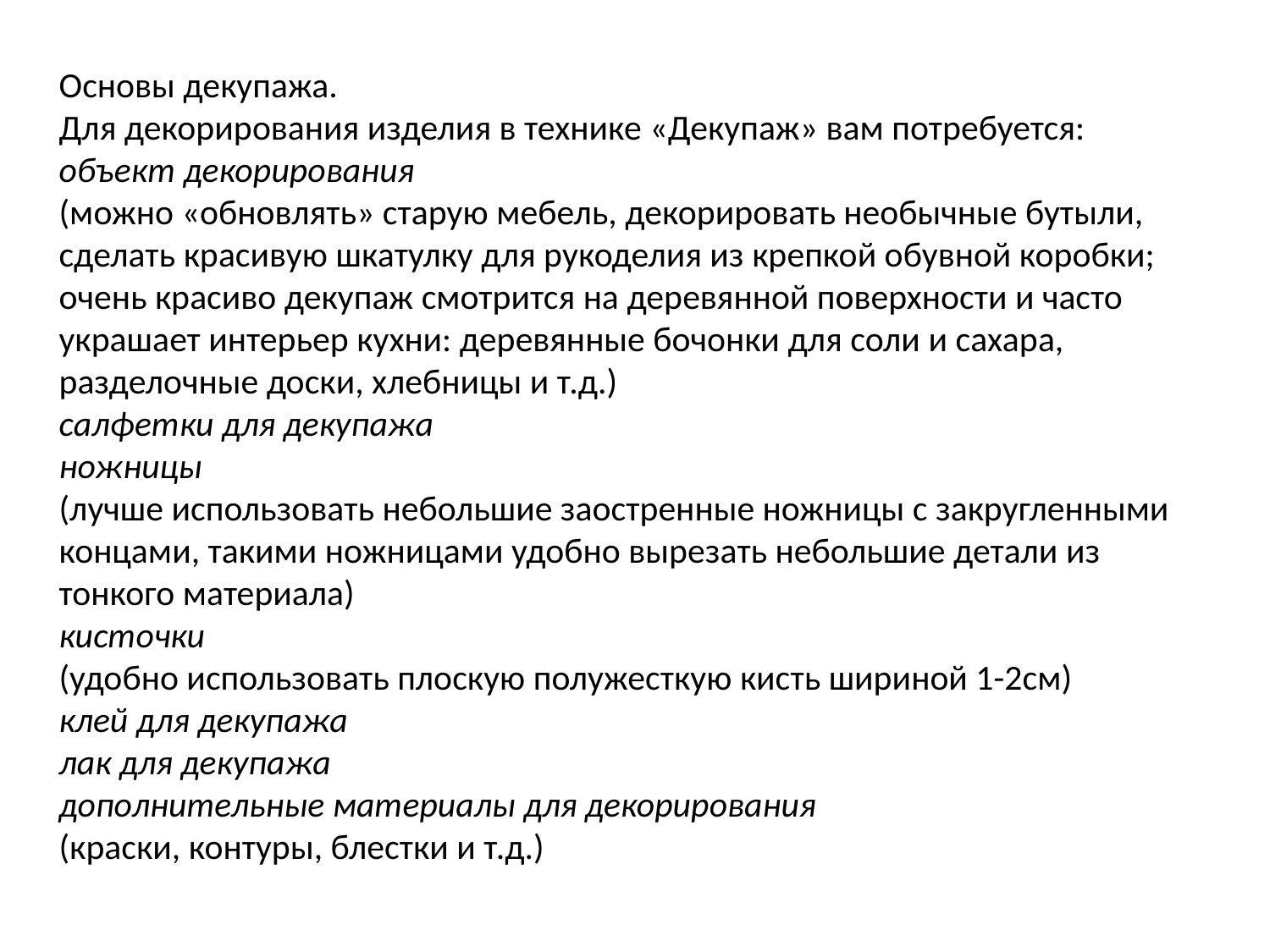

Основы декупажа.
Для декорирования изделия в технике «Декупаж» вам потребуется:
объект декорирования
(можно «обновлять» старую мебель, декорировать необычные бутыли, сделать красивую шкатулку для рукоделия из крепкой обувной коробки; очень красиво декупаж смотрится на деревянной поверхности и часто украшает интерьер кухни: деревянные бочонки для соли и сахара, разделочные доски, хлебницы и т.д.)
салфетки для декупажа
ножницы 
(лучше использовать небольшие заостренные ножницы с закругленными концами, такими ножницами удобно вырезать небольшие детали из тонкого материала)
кисточки
(удобно использовать плоскую полужесткую кисть шириной 1-2см)
клей для декупажа
лак для декупажа
дополнительные материалы для декорирования
(краски, контуры, блестки и т.д.)